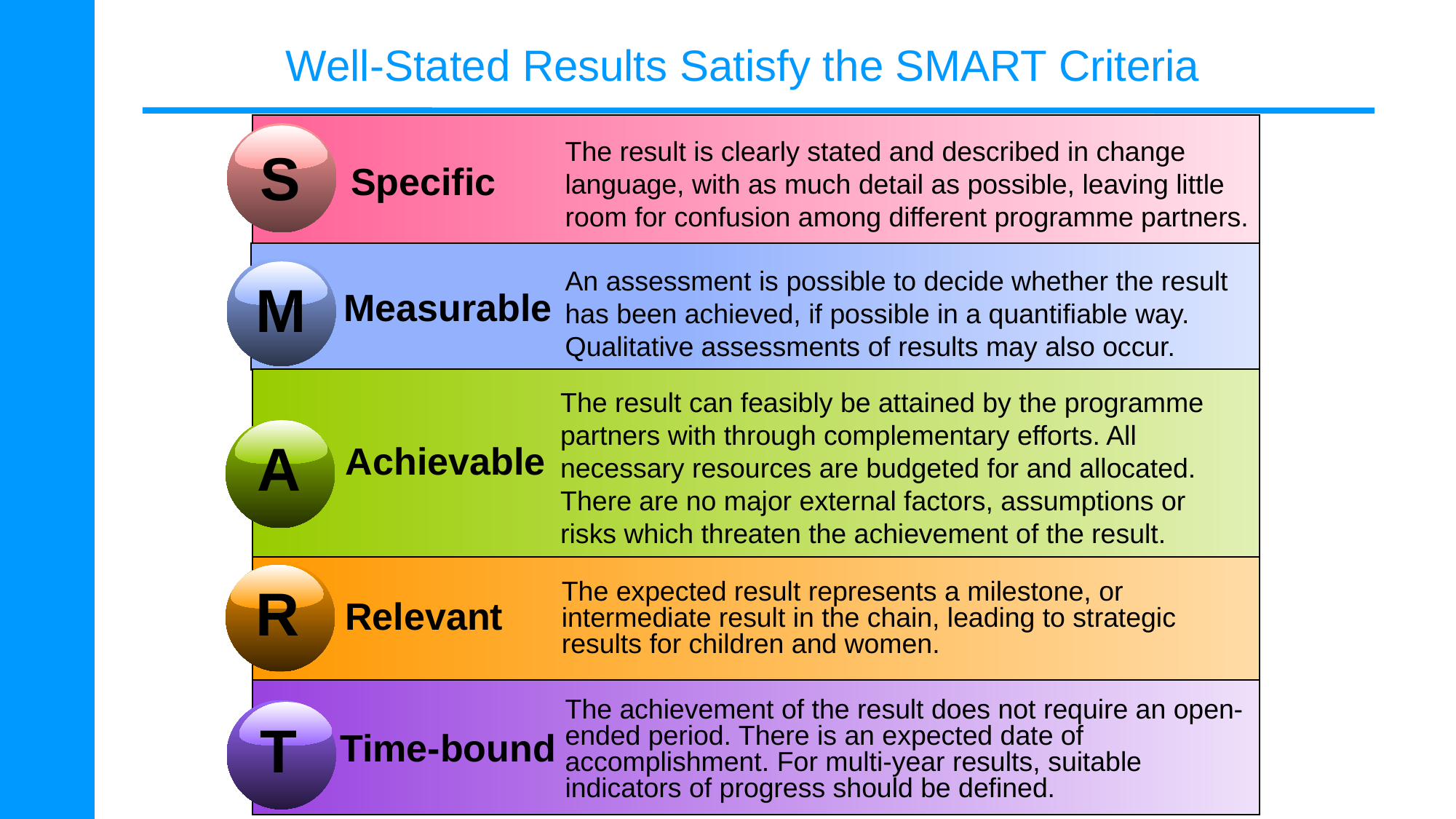

# Well-Stated Results Satisfy the SMART Criteria

The result is clearly stated and described in change language, with as much detail as possible, leaving little room for confusion among different programme partners.
S
Specific

An assessment is possible to decide whether the result has been achieved, if possible in a quantifiable way. Qualitative assessments of results may also occur.
M
Measurable

The result can feasibly be attained by the programme partners with through complementary efforts. All necessary resources are budgeted for and allocated. There are no major external factors, assumptions or risks which threaten the achievement of the result.

A
Achievable

R
The expected result represents a milestone, or intermediate result in the chain, leading to strategic results for children and women.
Relevant

The achievement of the result does not require an open-ended period. There is an expected date of accomplishment. For multi-year results, suitable indicators of progress should be defined.

T
Time-bound